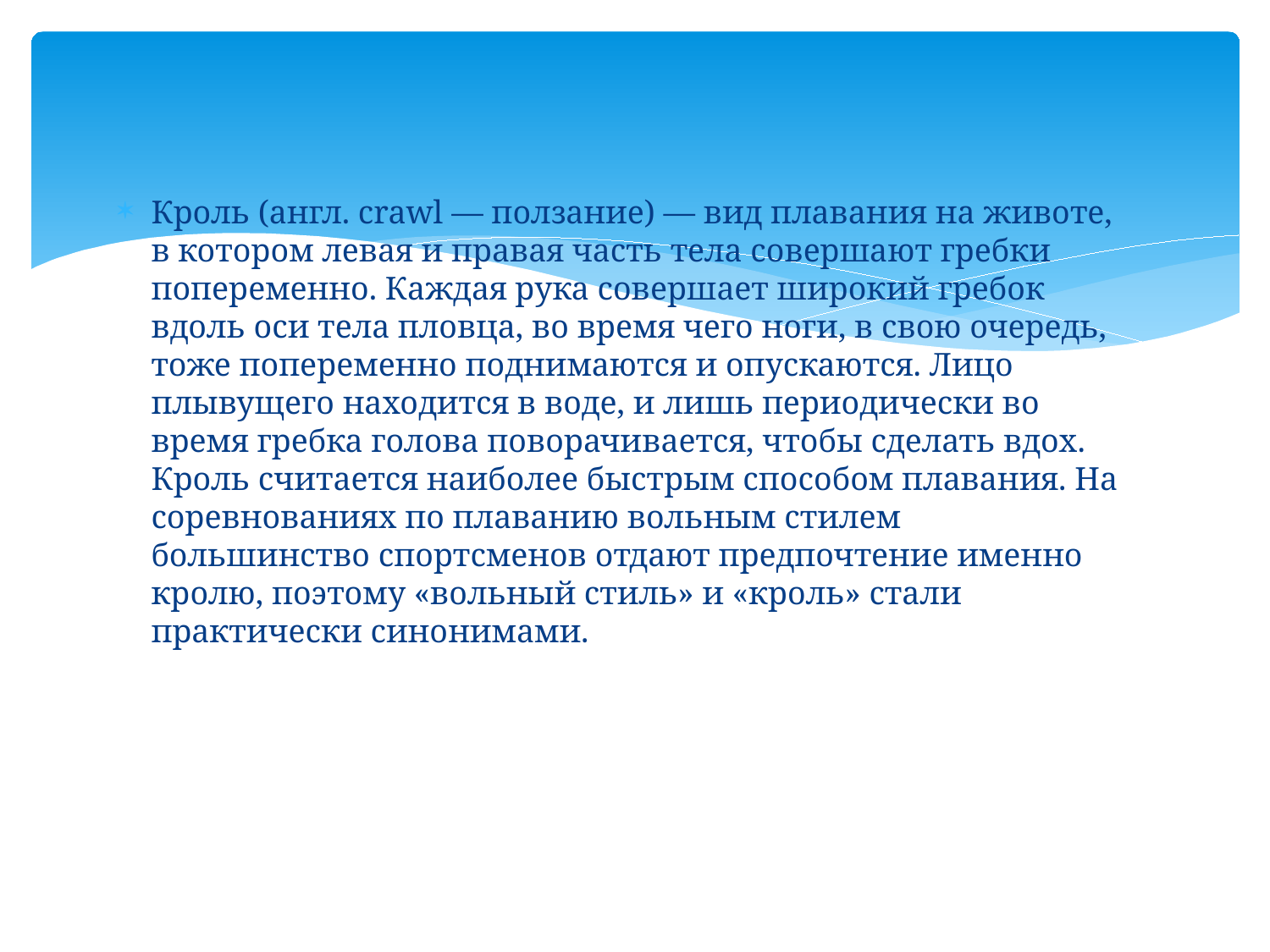

#
Кроль (англ. crawl — ползание) — вид плавания на животе, в котором левая и правая часть тела совершают гребки попеременно. Каждая рука совершает широкий гребок вдоль оси тела пловца, во время чего ноги, в свою очередь, тоже попеременно поднимаются и опускаются. Лицо плывущего находится в воде, и лишь периодически во время гребка голова поворачивается, чтобы сделать вдох. Кроль считается наиболее быстрым способом плавания. На соревнованиях по плаванию вольным стилем большинство спортсменов отдают предпочтение именно кролю, поэтому «вольный стиль» и «кроль» стали практически синонимами.